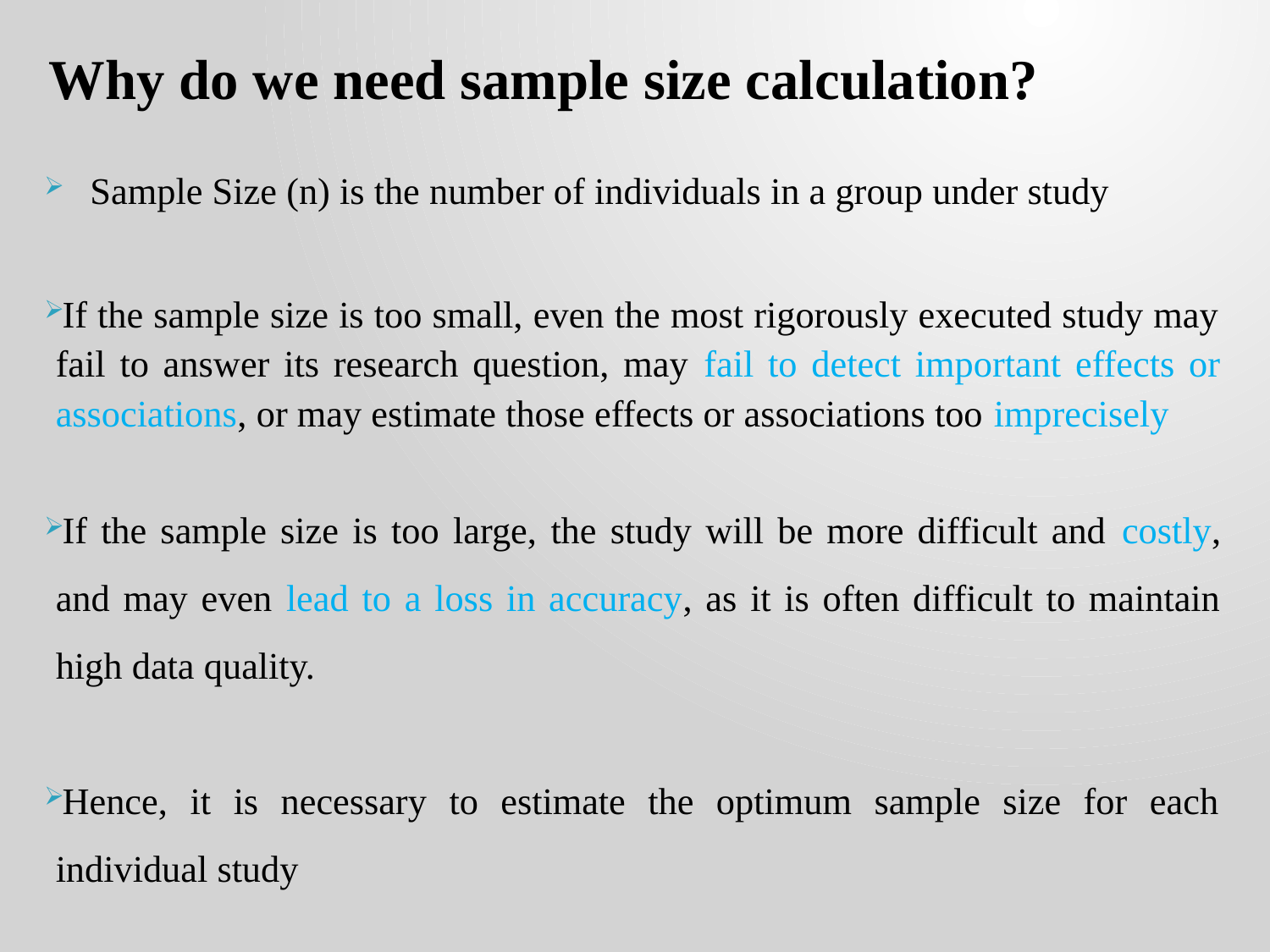

# Why do we need sample size calculation?
Sample Size (n) is the number of individuals in a group under study

If the sample size is too small, even the most rigorously executed study may fail to answer its research question, may fail to detect important effects or associations, or may estimate those effects or associations too imprecisely

If the sample size is too large, the study will be more difficult and costly, and may even lead to a loss in accuracy, as it is often difficult to maintain high data quality.

Hence, it is necessary to estimate the optimum sample size for each individual study